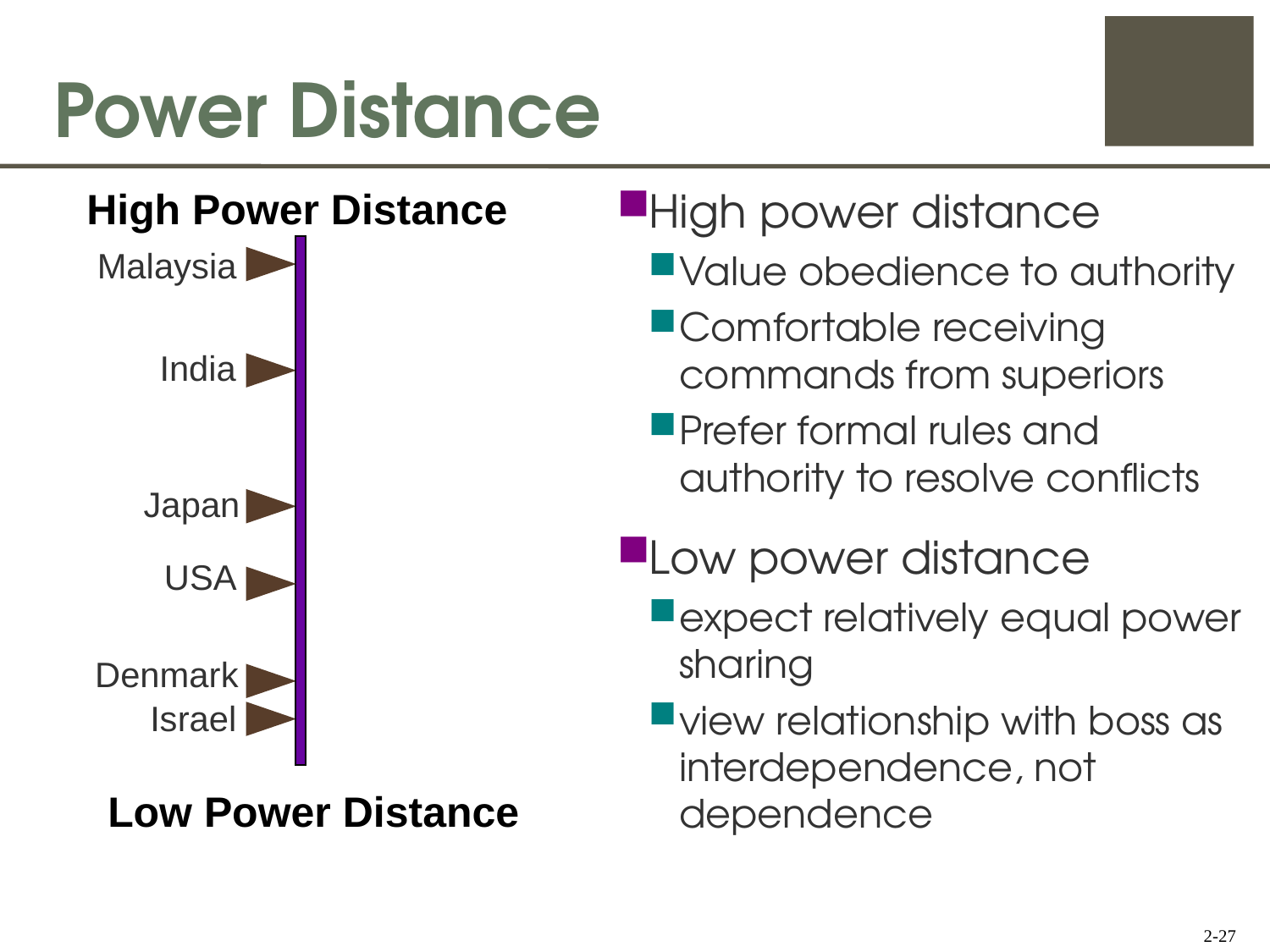

# Power Distance
High power distance
Value obedience to authority
Comfortable receiving commands from superiors
Prefer formal rules and authority to resolve conflicts
Low power distance
expect relatively equal power sharing
view relationship with boss as interdependence, not dependence
High Power Distance
Malaysia

India

Japan

USA

Denmark

Israel

Low Power Distance